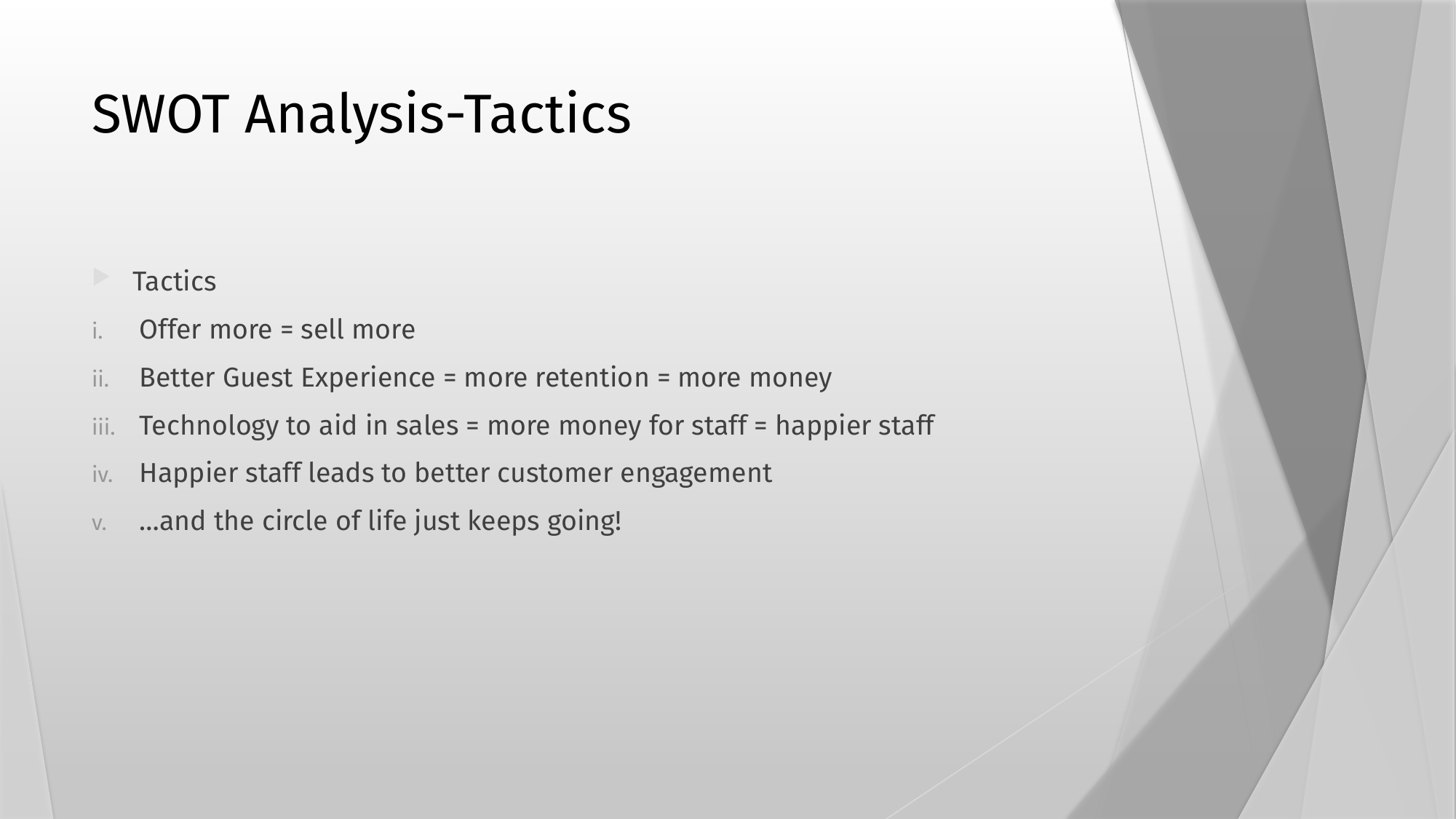

# SWOT Analysis-Tactics
Tactics
Offer more = sell more
Better Guest Experience = more retention = more money
Technology to aid in sales = more money for staff = happier staff
Happier staff leads to better customer engagement
…and the circle of life just keeps going!